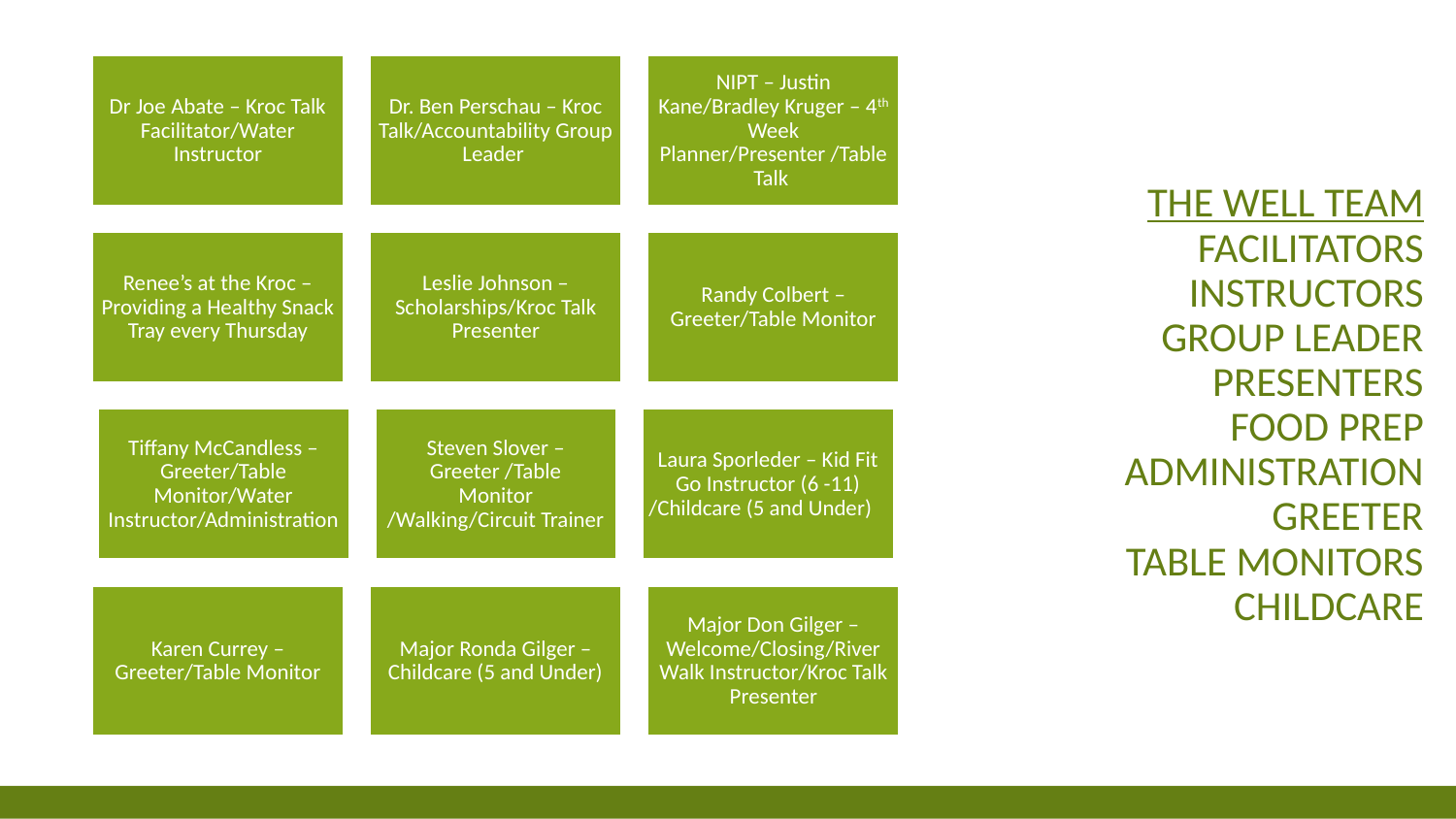

Dr Joe Abate – Kroc Talk Facilitator/Water Instructor
Dr. Ben Perschau – Kroc Talk/Accountability Group Leader
NIPT – Justin Kane/Bradley Kruger – 4th Week Planner/Presenter /Table Talk
Renee’s at the Kroc – Providing a Healthy Snack Tray every Thursday
Leslie Johnson – Scholarships/Kroc Talk Presenter
Randy Colbert – Greeter/Table Monitor
Tiffany McCandless – Greeter/Table Monitor/Water Instructor/Administration
Steven Slover – Greeter /Table Monitor /Walking/Circuit Trainer
Laura Sporleder – Kid Fit Go Instructor (6 -11) /Childcare (5 and Under)
Karen Currey – Greeter/Table Monitor
Major Ronda Gilger – Childcare (5 and Under)
Major Don Gilger – Welcome/Closing/River Walk Instructor/Kroc Talk Presenter
# The Well team Facilitators instructors group leader presenters food prep administration greeter table monitors childcare